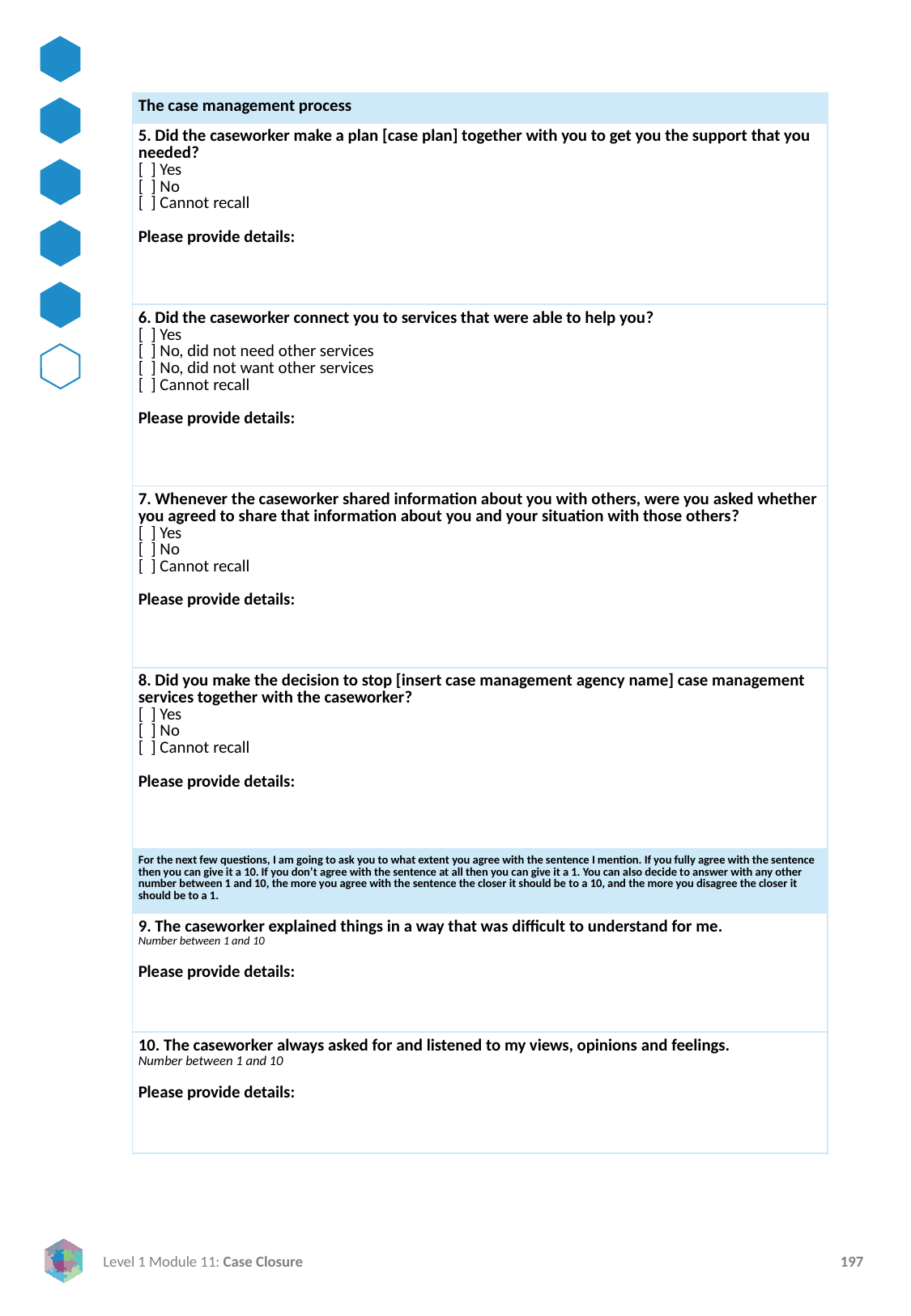

| The case management process |
| --- |
| 5. Did the caseworker make a plan [case plan] together with you to get you the support that you needed? [ ] Yes [ ] No [ ] Cannot recall   Please provide details: |
| 6. Did the caseworker connect you to services that were able to help you? [ ] Yes [ ] No, did not need other services [ ] No, did not want other services [ ] Cannot recall   Please provide details: |
| 7. Whenever the caseworker shared information about you with others, were you asked whether you agreed to share that information about you and your situation with those others? [ ] Yes [ ] No [ ] Cannot recall   Please provide details: |
| 8. Did you make the decision to stop [insert case management agency name] case management services together with the caseworker? [ ] Yes [ ] No [ ] Cannot recall   Please provide details: |
| For the next few questions, I am going to ask you to what extent you agree with the sentence I mention. If you fully agree with the sentence then you can give it a 10. If you don’t agree with the sentence at all then you can give it a 1. You can also decide to answer with any other number between 1 and 10, the more you agree with the sentence the closer it should be to a 10, and the more you disagree the closer it should be to a 1. |
| 9. The caseworker explained things in a way that was difficult to understand for me. Number between 1 and 10   Please provide details: |
| 10. The caseworker always asked for and listened to my views, opinions and feelings. Number between 1 and 10   Please provide details: |